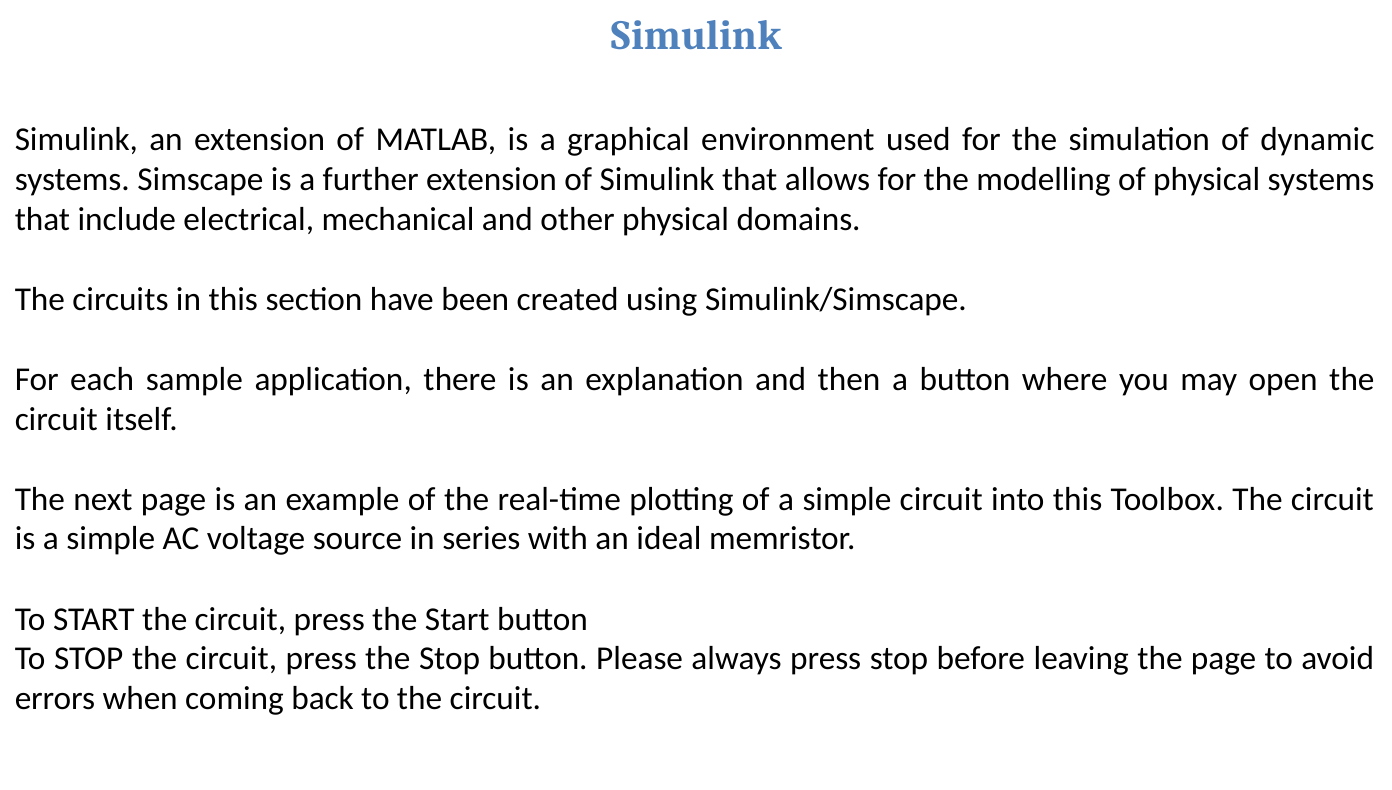

Simulink

Simulink, an extension of MATLAB, is a graphical environment used for the simulation of dynamic systems. Simscape is a further extension of Simulink that allows for the modelling of physical systems that include electrical, mechanical and other physical domains.

The circuits in this section have been created using Simulink/Simscape.

For each sample application, there is an explanation and then a button where you may open the circuit itself.

The next page is an example of the real-time plotting of a simple circuit into this Toolbox. The circuit is a simple AC voltage source in series with an ideal memristor.

To START the circuit, press the Start button
To STOP the circuit, press the Stop button. Please always press stop before leaving the page to avoid errors when coming back to the circuit.